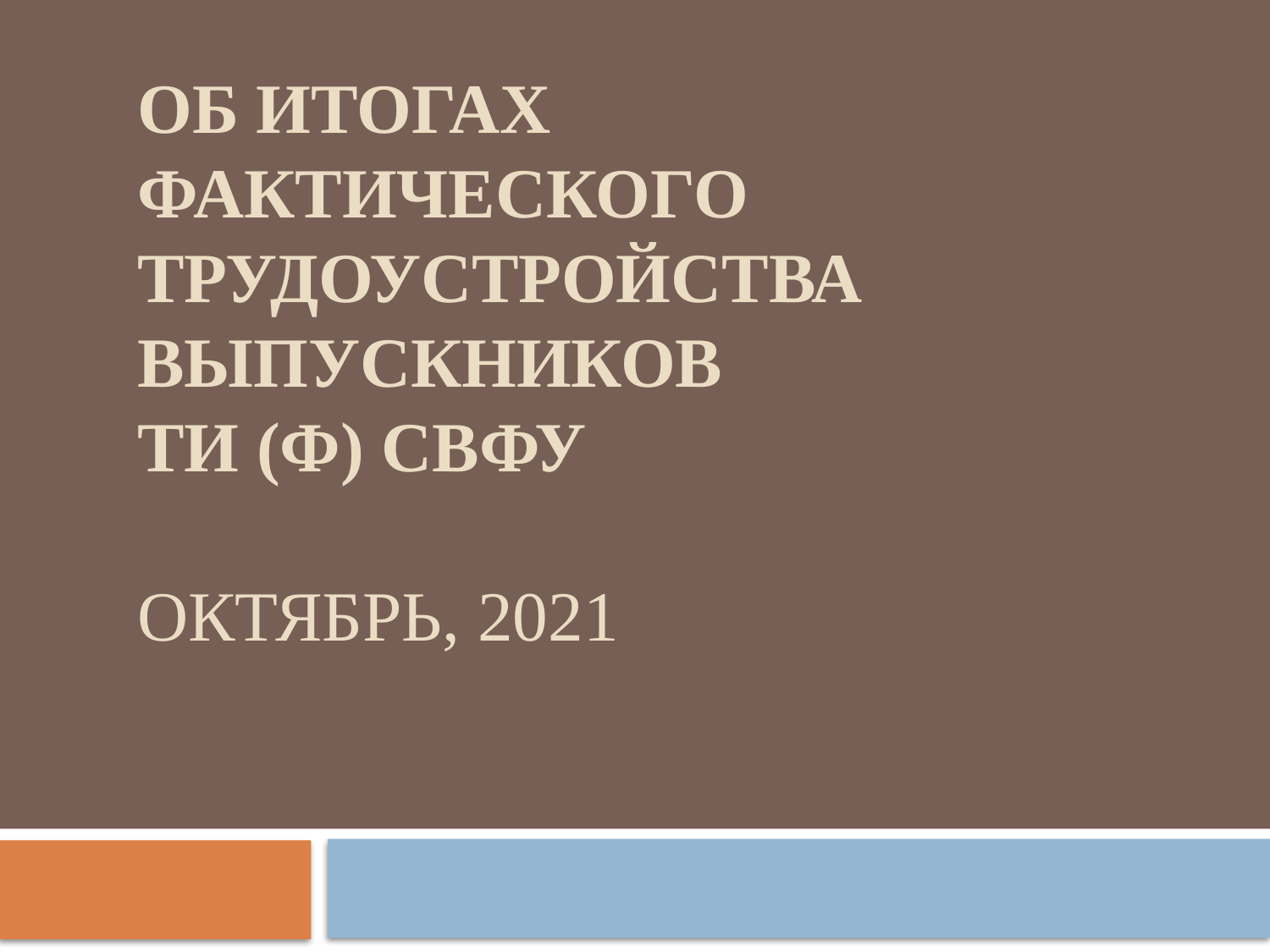

# Об итогах ФАКТИЧЕСКОГО трудоустройства выпускников ТИ (ф) СВФУ октябрь, 2021